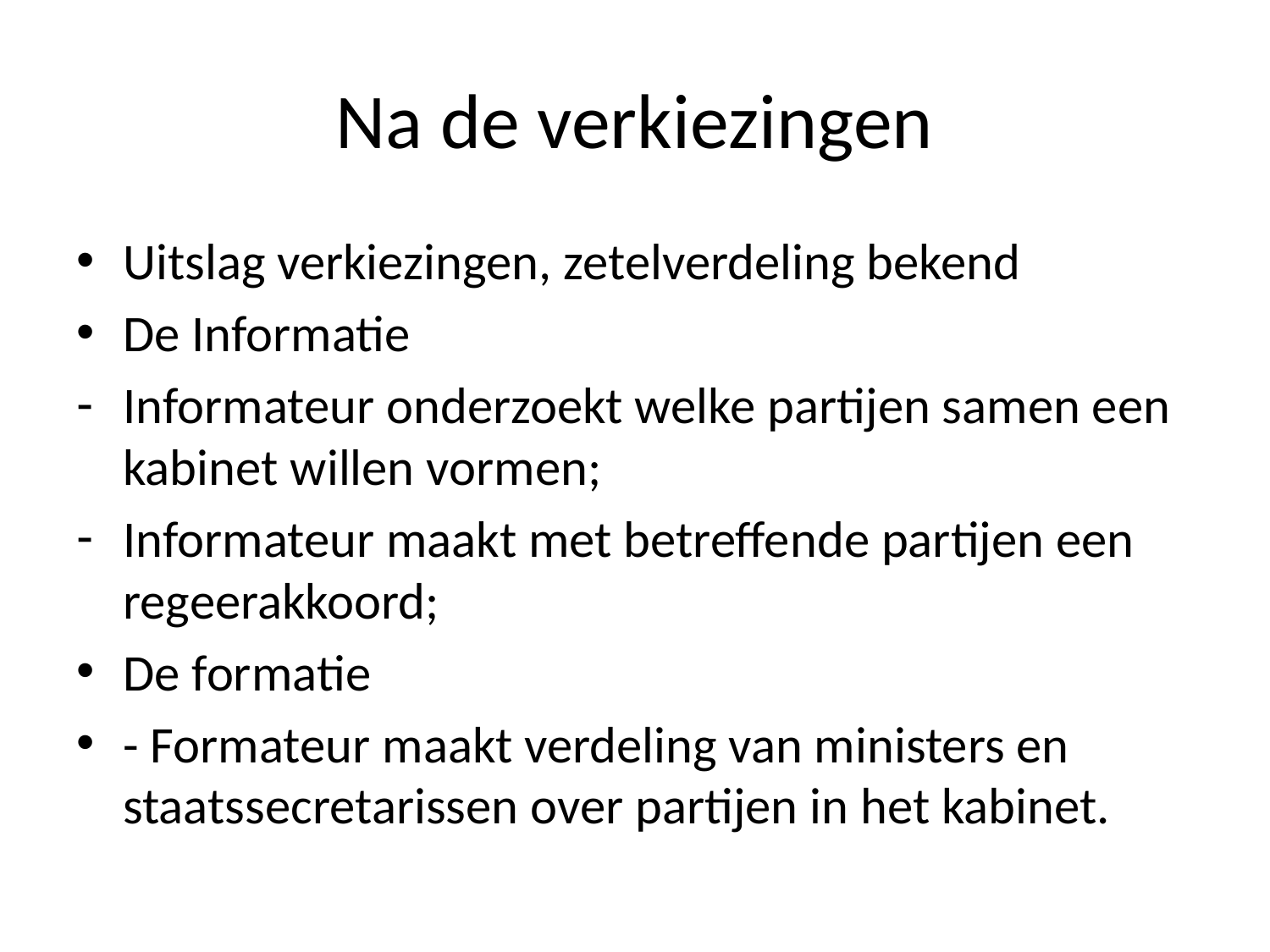

# Na de verkiezingen
Uitslag verkiezingen, zetelverdeling bekend
De Informatie
Informateur onderzoekt welke partijen samen een kabinet willen vormen;
Informateur maakt met betreffende partijen een regeerakkoord;
De formatie
- Formateur maakt verdeling van ministers en staatssecretarissen over partijen in het kabinet.